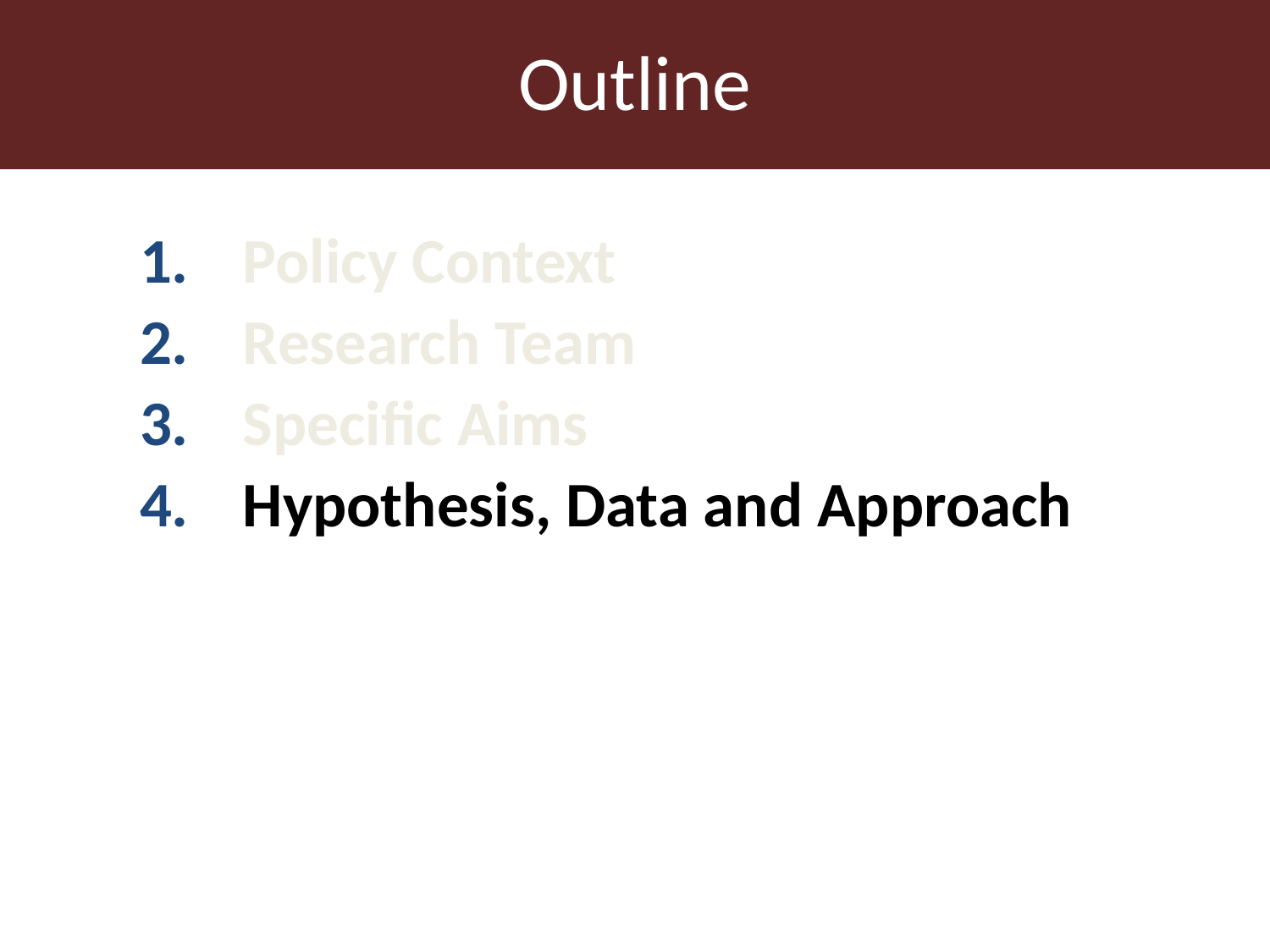

# Outline
Policy Context
Research Team
Specific Aims
Hypothesis, Data and Approach